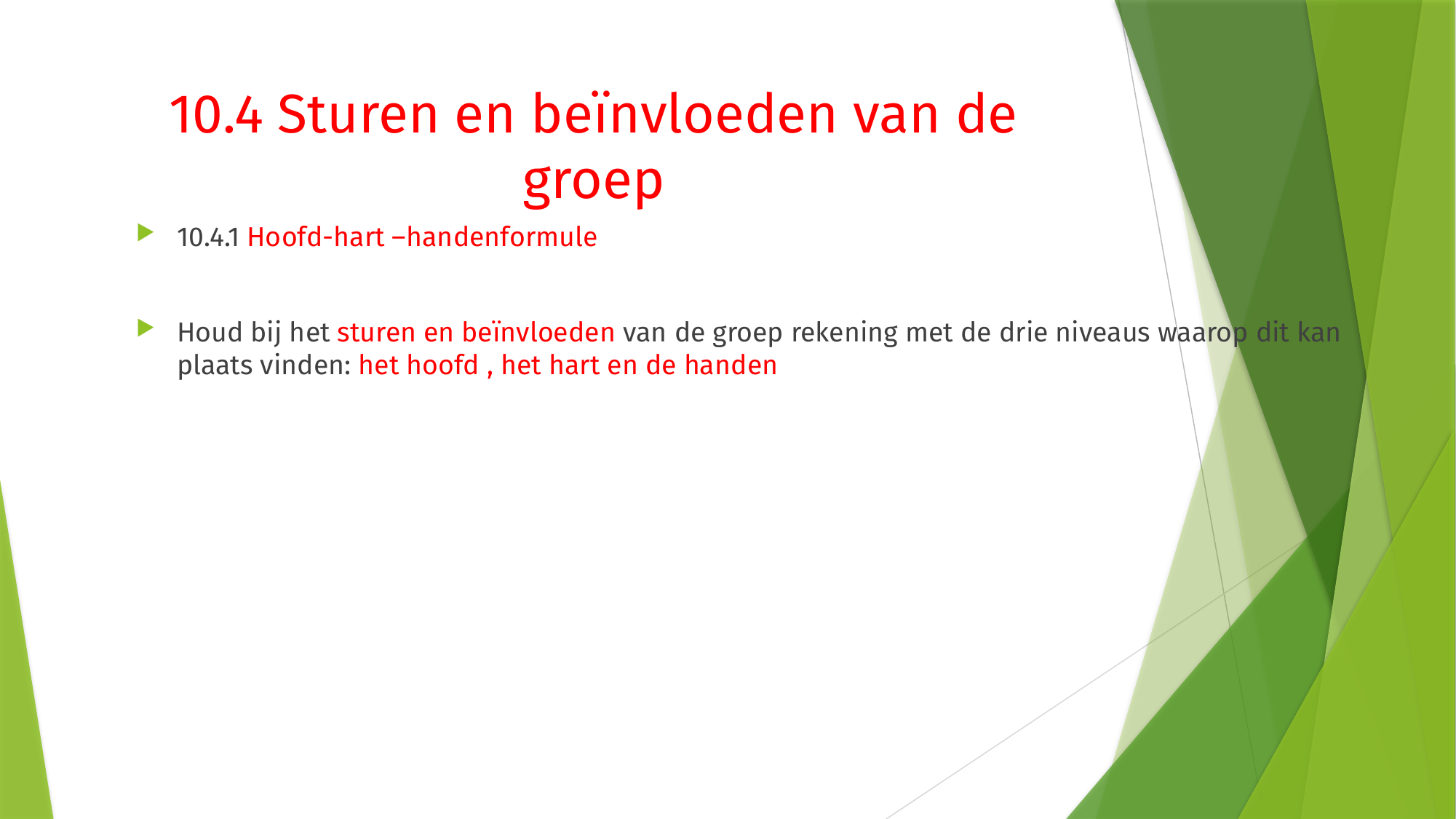

# 10.4 Sturen en beïnvloeden van de groep
10.4.1 Hoofd-hart –handenformule

Houd bij het sturen en beïnvloeden van de groep rekening met de drie niveaus waarop dit kan plaats vinden: het hoofd , het hart en de handen